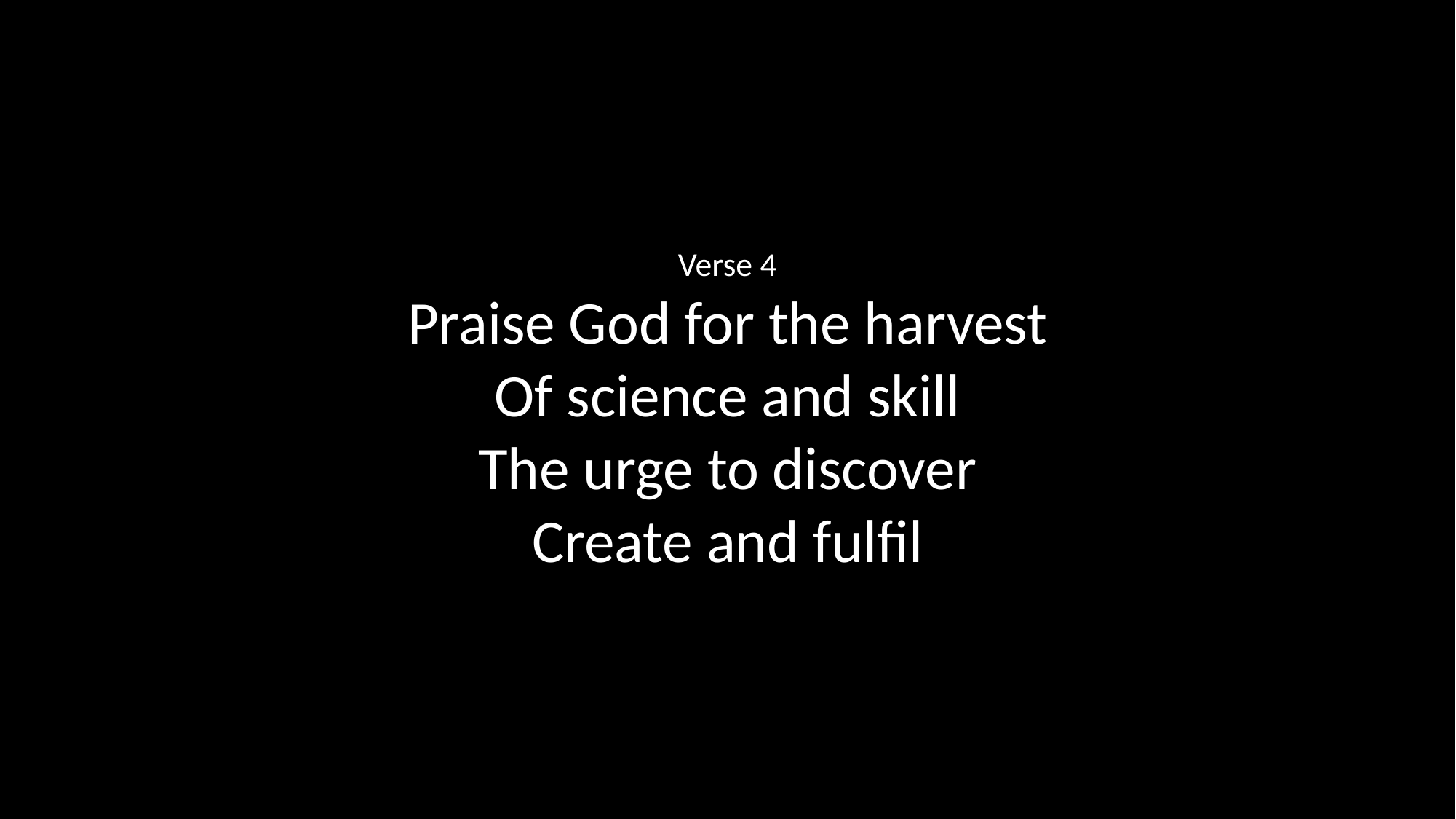

Verse 4
Praise God for the harvest
Of science and skill
The urge to discover
Create and fulfil